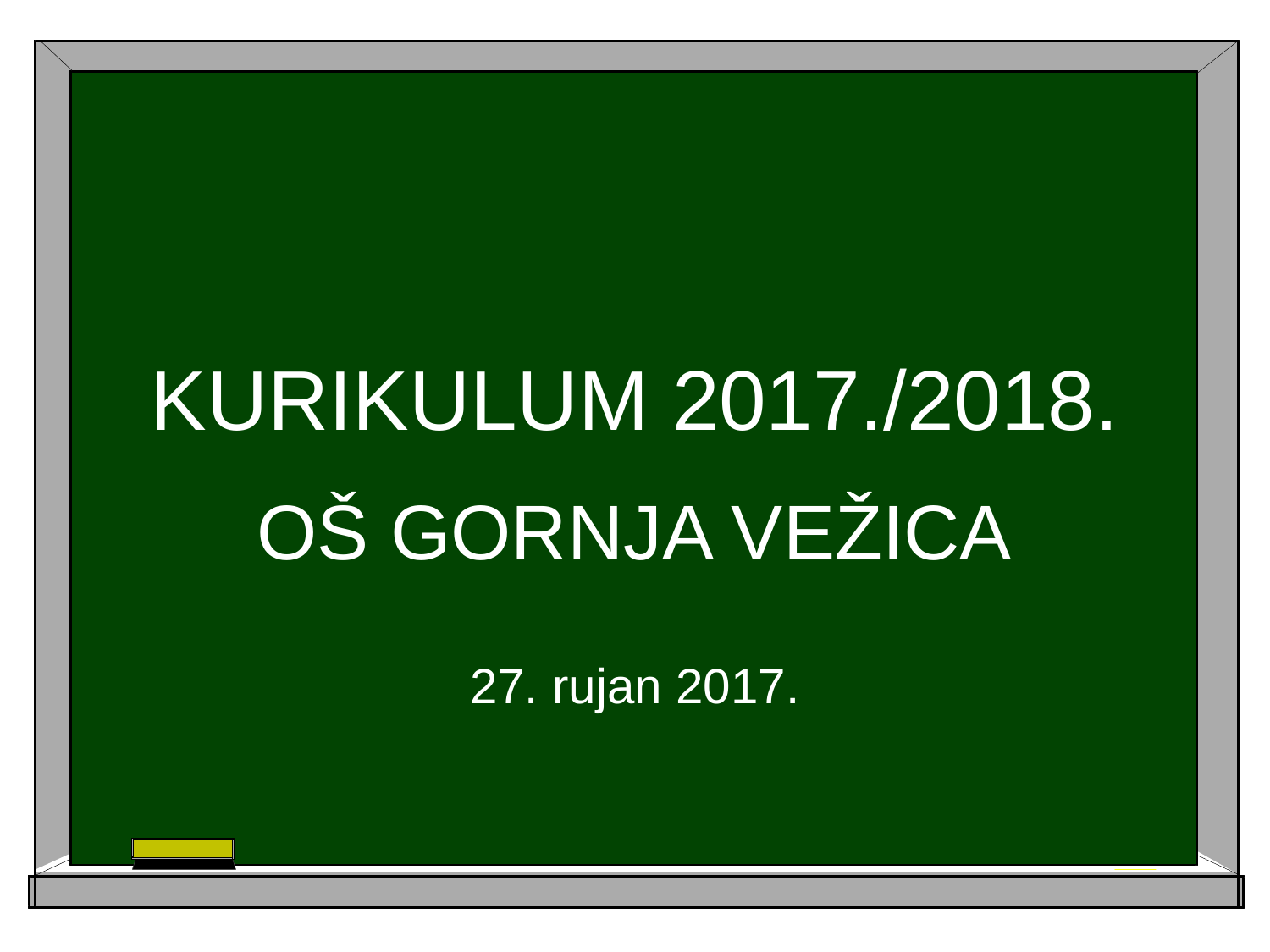

# KURIKULUM 2017./2018.
OŠ GORNJA VEŽICA

27. rujan 2017.